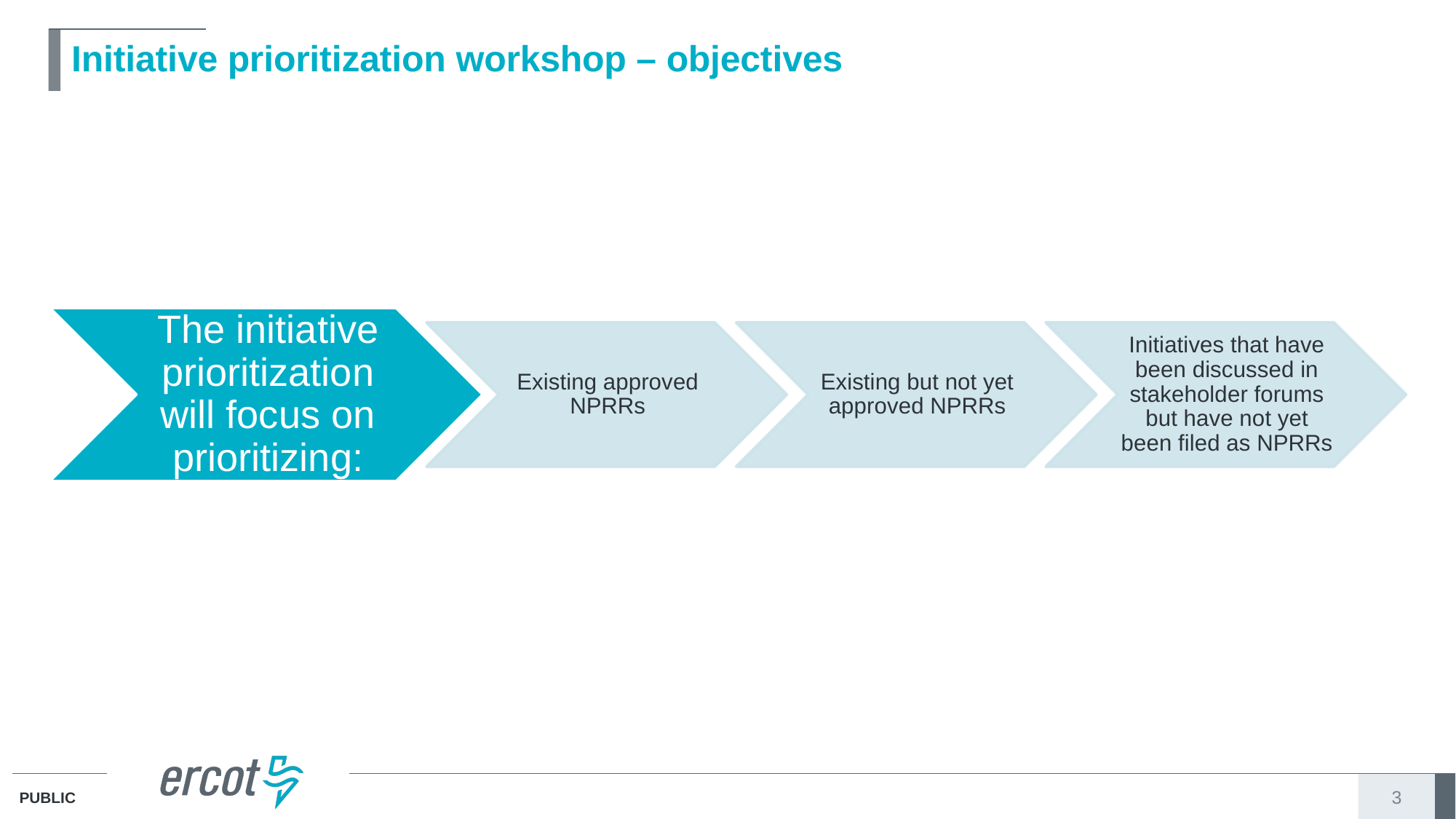

# Initiative prioritization workshop – objectives
The initiative prioritization will focus on prioritizing:
Existing approved NPRRs
Existing but not yet approved NPRRs
Initiatives that have been discussed in stakeholder forums but have not yet been filed as NPRRs
3